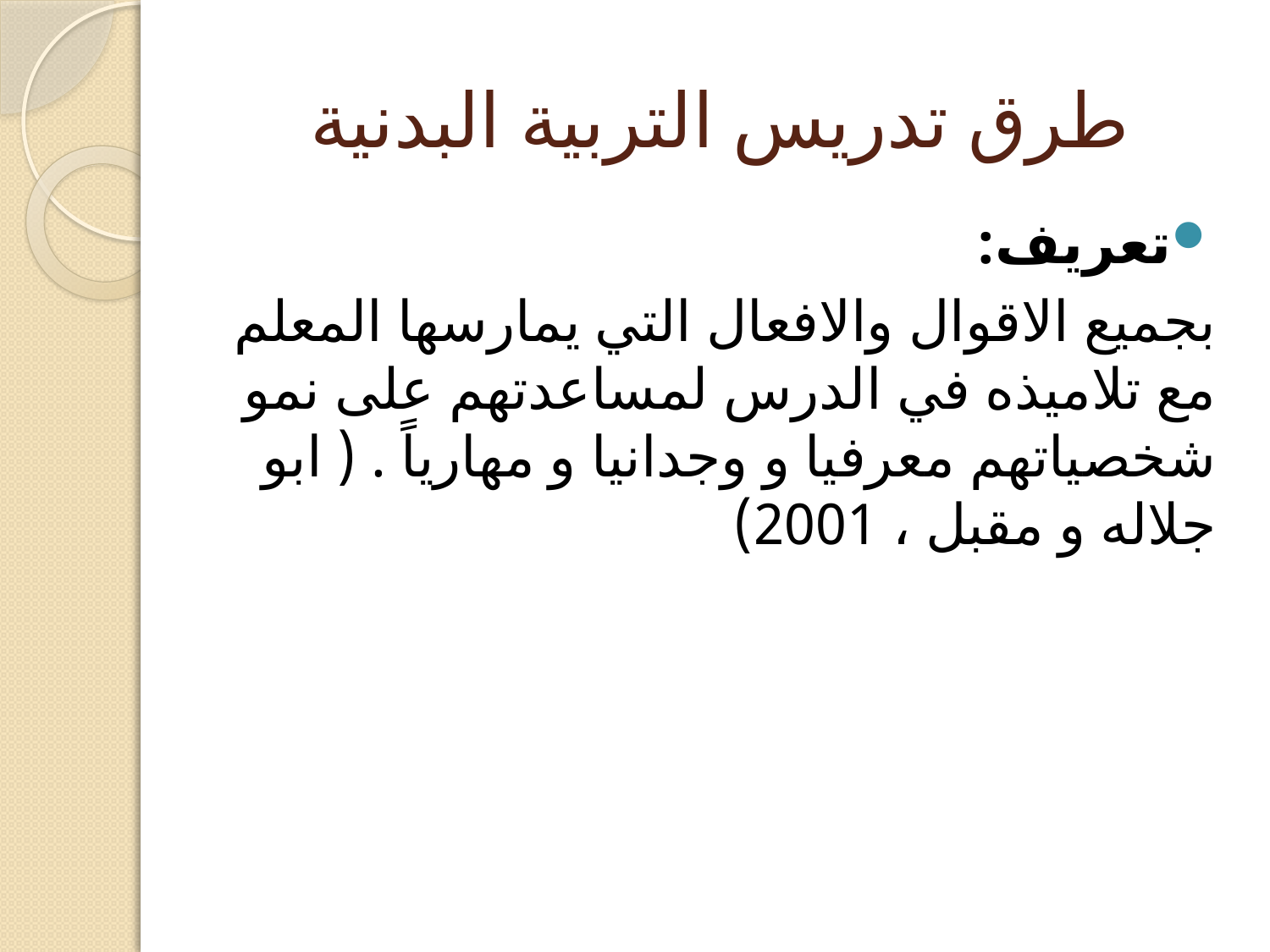

# طرق تدريس التربية البدنية
تعريف:
بجميع الاقوال والافعال التي يمارسها المعلم مع تلاميذه في الدرس لمساعدتهم على نمو شخصياتهم معرفيا و وجدانيا و مهارياً . ( ابو جلاله و مقبل ، 2001)